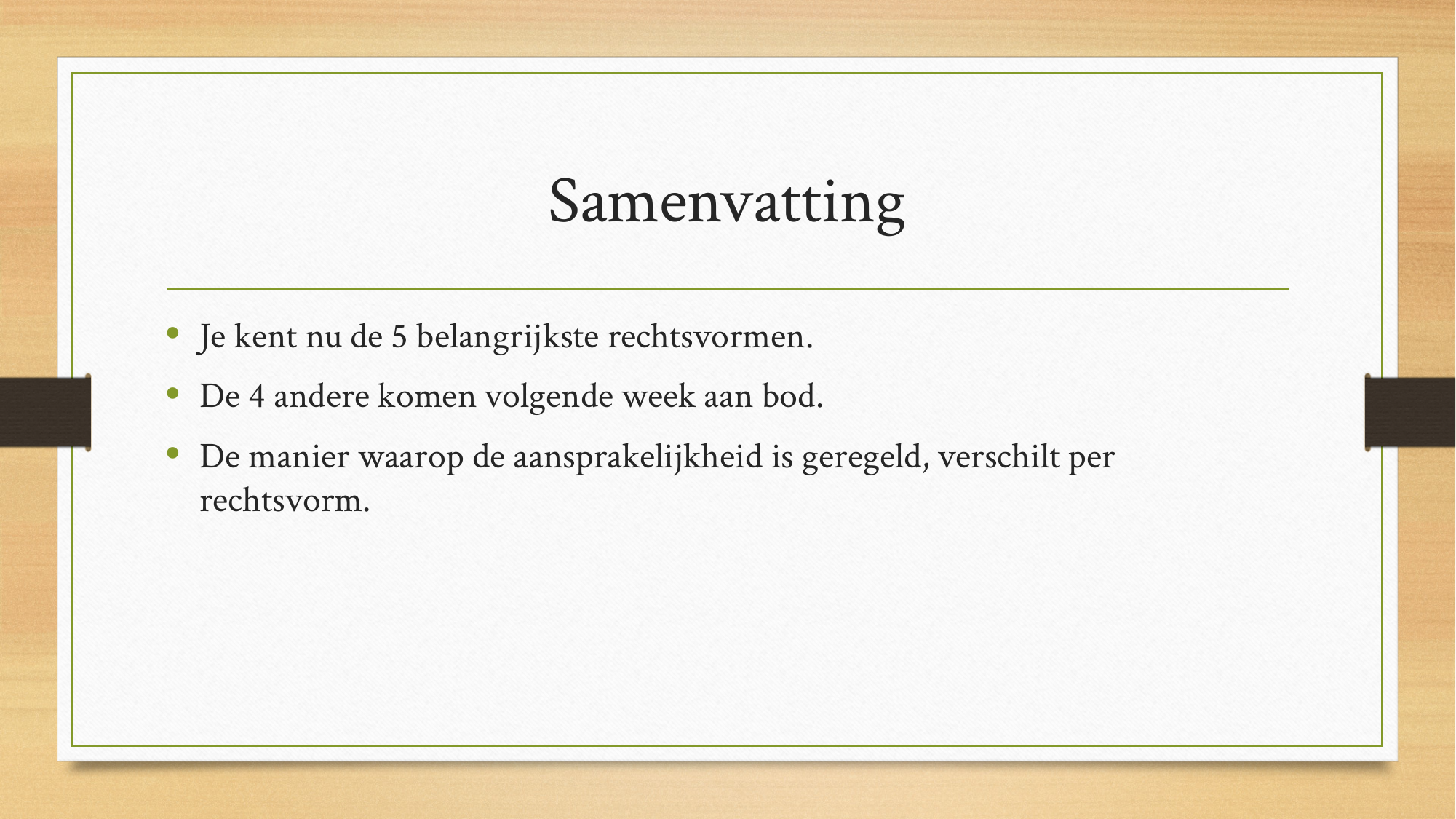

# Samenvatting
Je kent nu de 5 belangrijkste rechtsvormen.
De 4 andere komen volgende week aan bod.
De manier waarop de aansprakelijkheid is geregeld, verschilt per rechtsvorm.